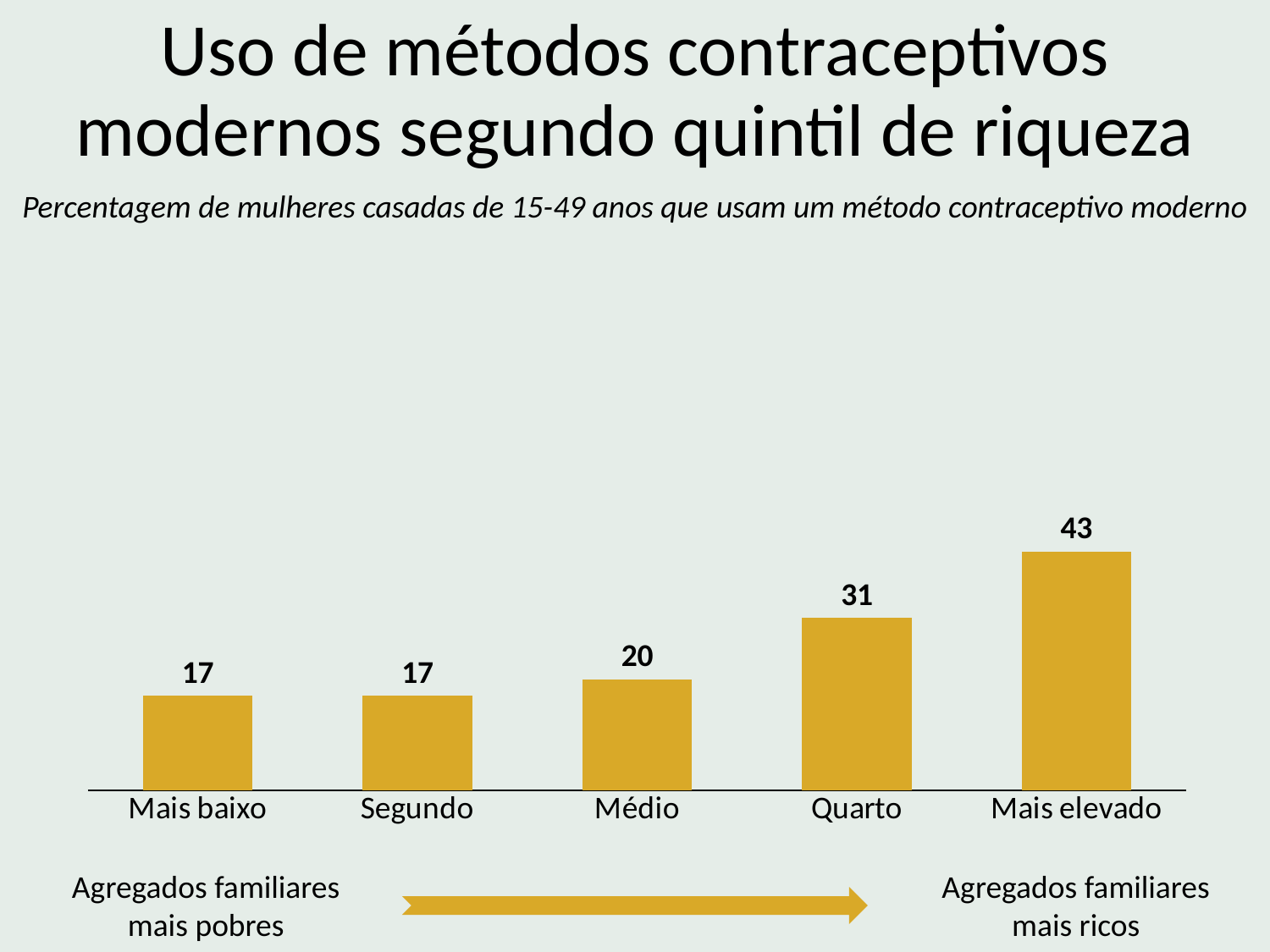

Uso de métodos contraceptivos modernos segundo quintil de riqueza

Percentagem de mulheres casadas de 15-49 anos que usam um método contraceptivo moderno

### Chart

| Category | Column1 |
|---|---|
| Mais baixo | 17.0 |
| Segundo | 17.0 |
| Médio | 20.0 |
| Quarto | 31.0 |
| Mais elevado | 43.0 |
Agregados familiares mais ricos
Agregados familiares mais pobres